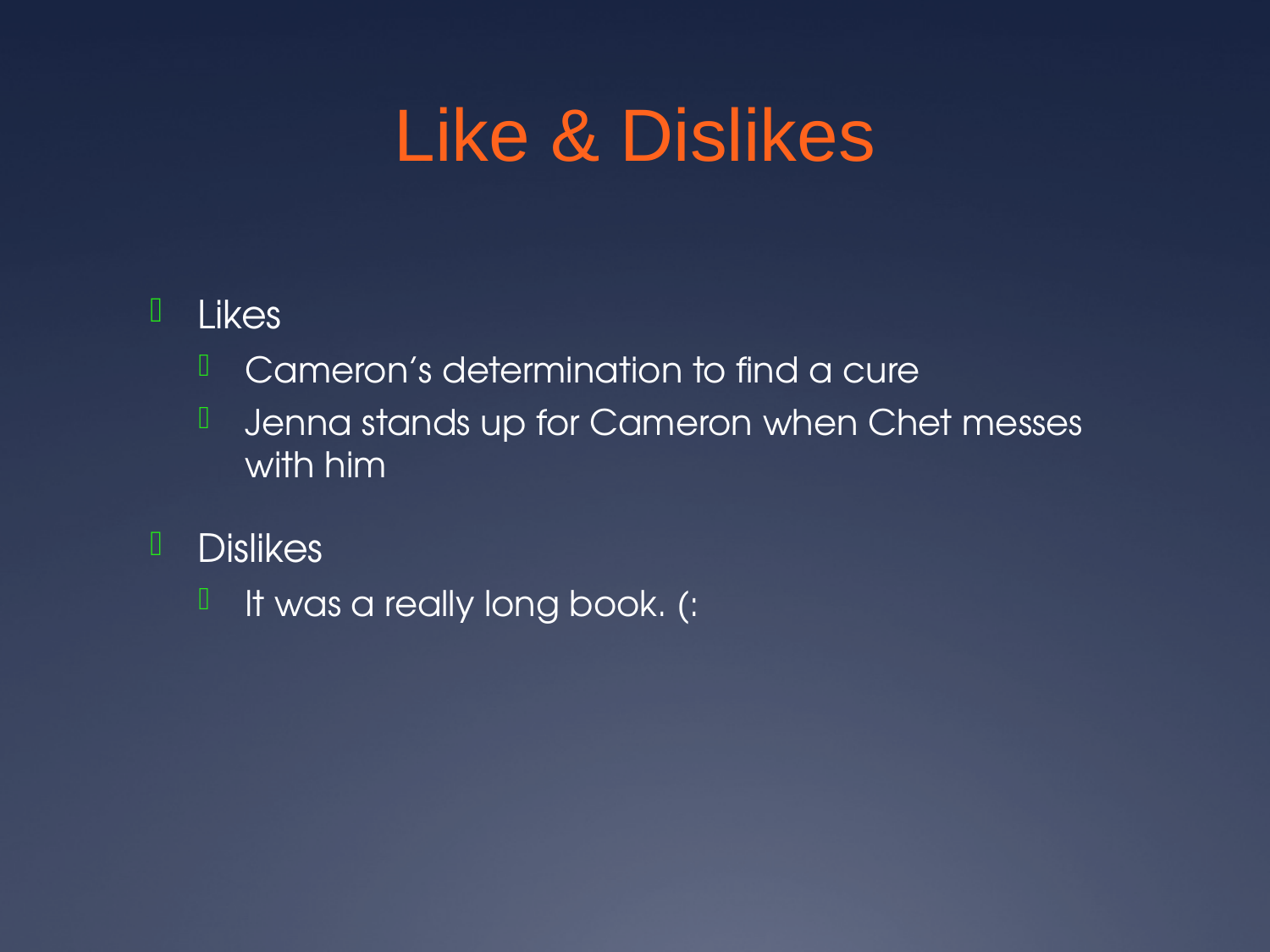

# Like & Dislikes
Likes
Cameron’s determination to find a cure
Jenna stands up for Cameron when Chet messes with him
Dislikes
It was a really long book. (: